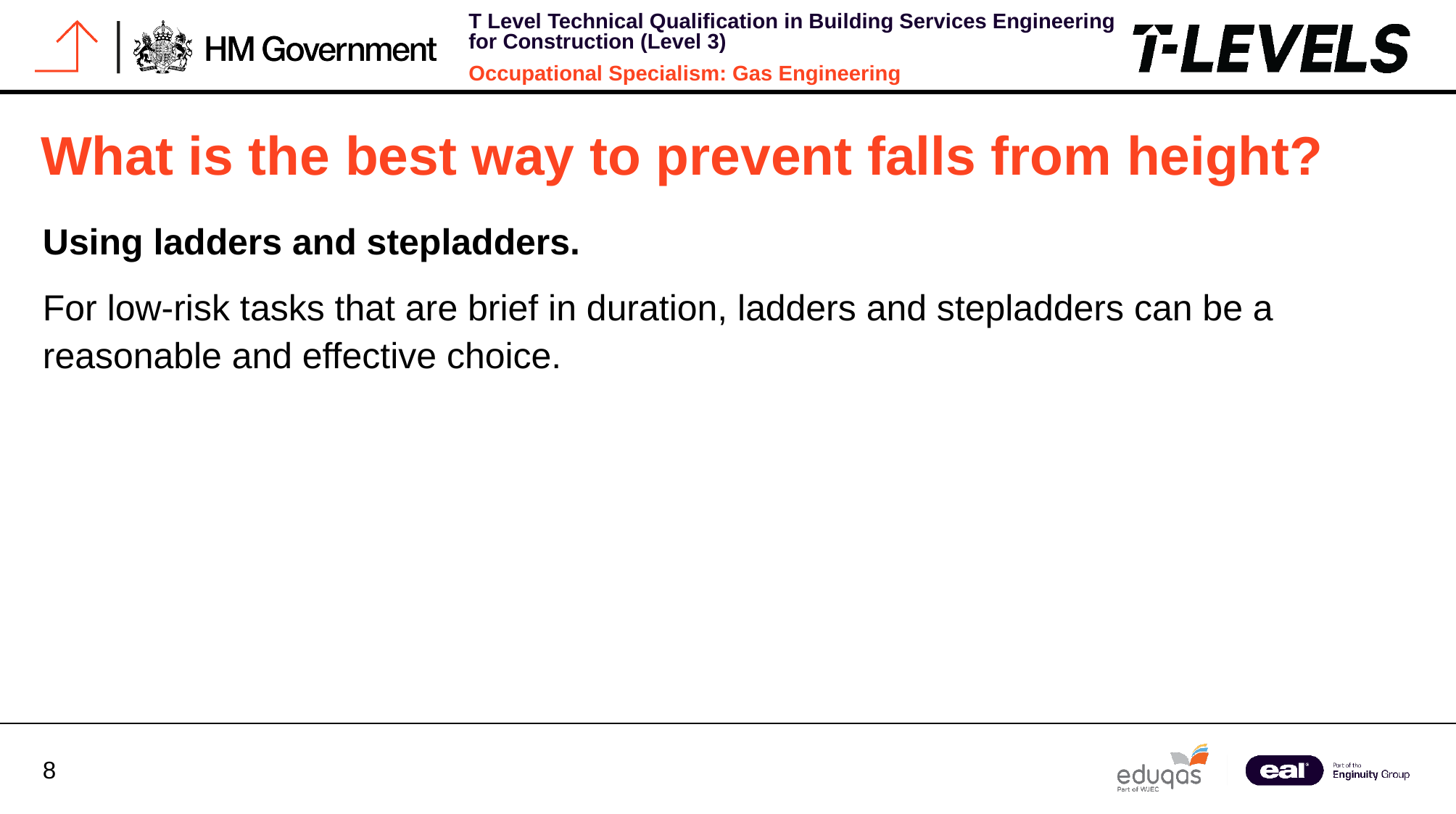

What is the best way to prevent falls from height?
Using ladders and stepladders.
For low-risk tasks that are brief in duration, ladders and stepladders can be a reasonable and effective choice.